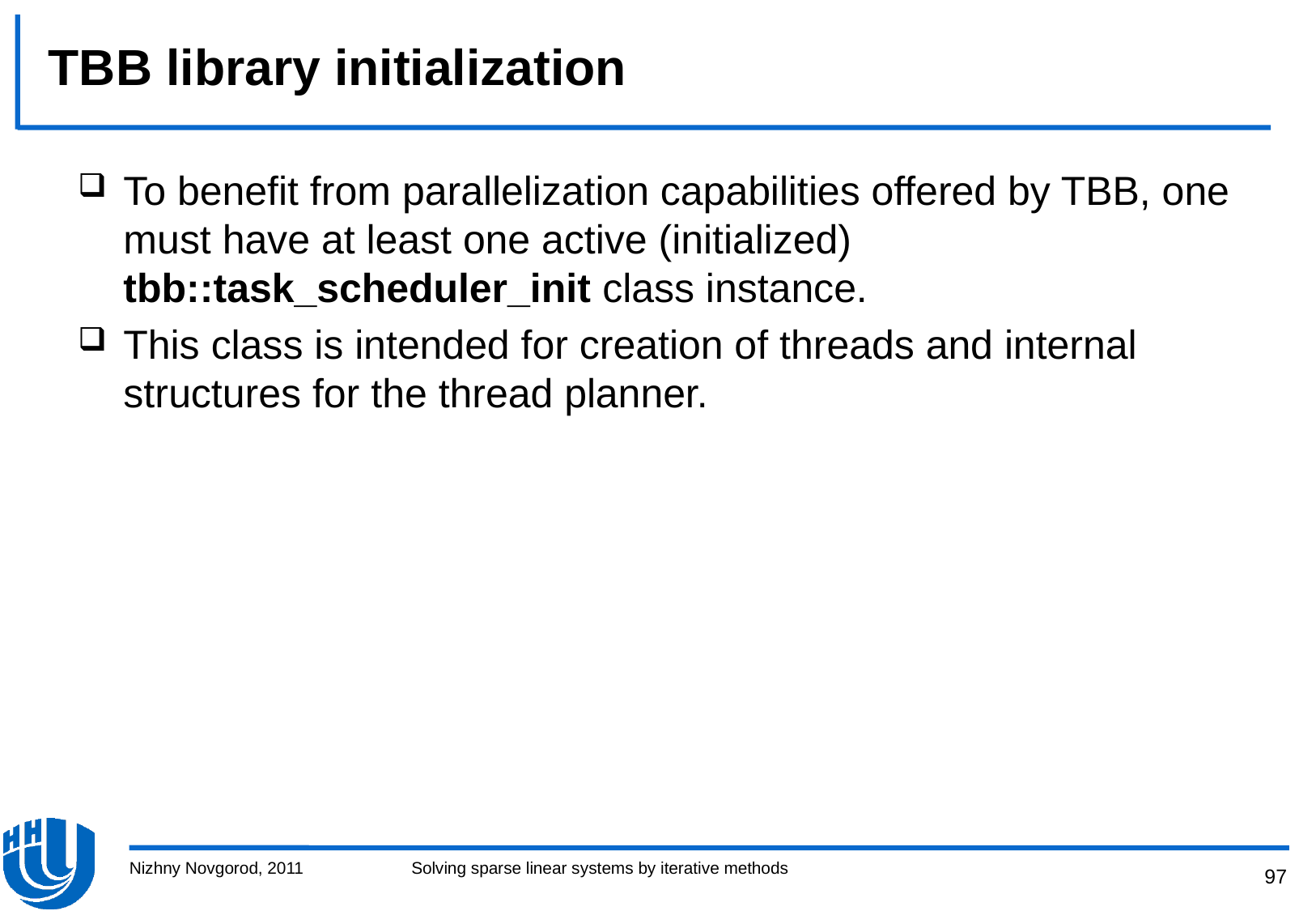

# TBB library initialization
To benefit from parallelization capabilities offered by TBB, one must have at least one active (initialized) tbb::task_scheduler_init class instance.
This class is intended for creation of threads and internal structures for the thread planner.
Nizhny Novgorod, 2011
Solving sparse linear systems by iterative methods